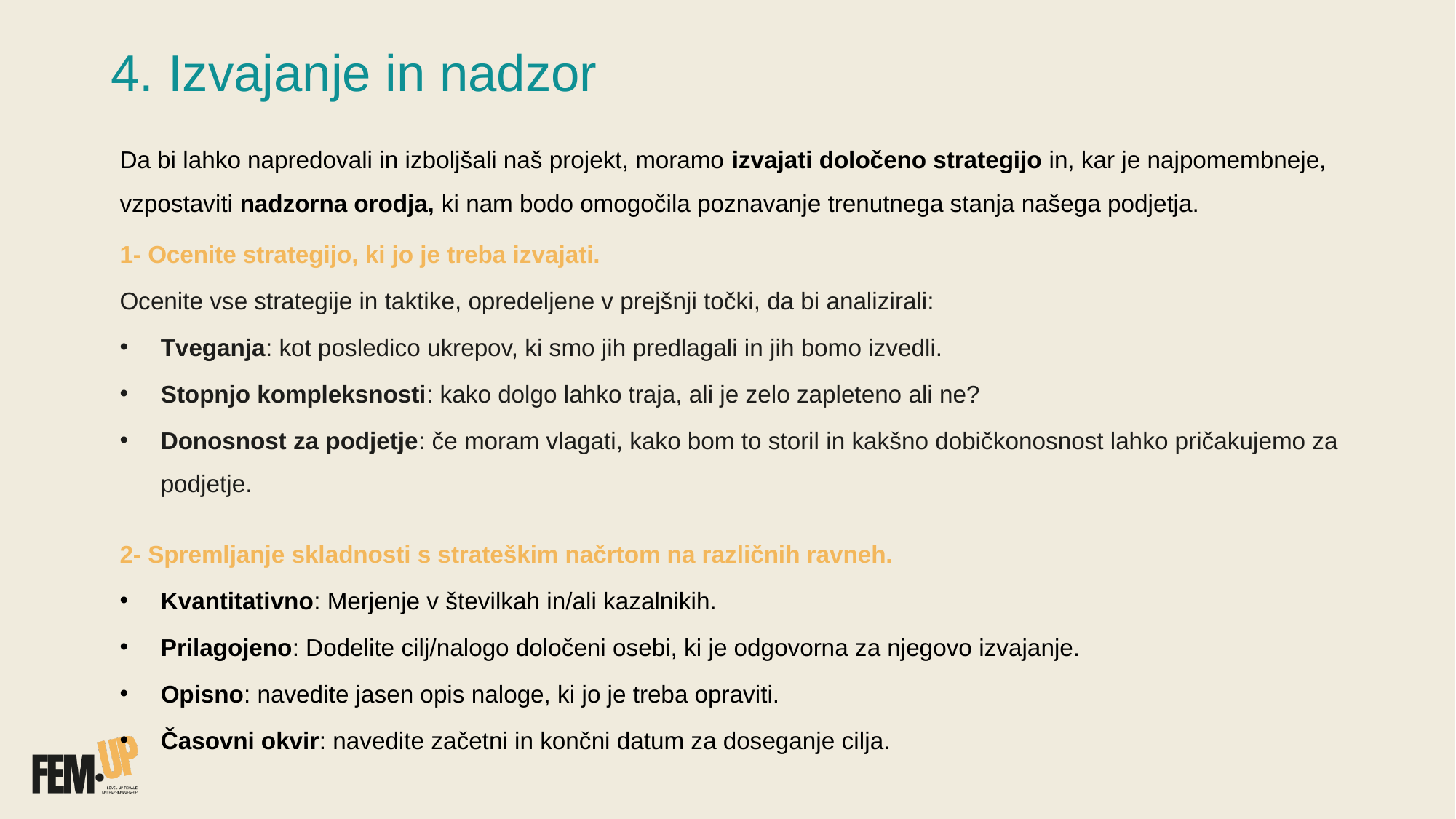

# 4. Izvajanje in nadzor
Da bi lahko napredovali in izboljšali naš projekt, moramo izvajati določeno strategijo in, kar je najpomembneje, vzpostaviti nadzorna orodja, ki nam bodo omogočila poznavanje trenutnega stanja našega podjetja.
1- Ocenite strategijo, ki jo je treba izvajati.
Ocenite vse strategije in taktike, opredeljene v prejšnji točki, da bi analizirali:
Tveganja: kot posledico ukrepov, ki smo jih predlagali in jih bomo izvedli.
Stopnjo kompleksnosti: kako dolgo lahko traja, ali je zelo zapleteno ali ne?
Donosnost za podjetje: če moram vlagati, kako bom to storil in kakšno dobičkonosnost lahko pričakujemo za podjetje.

2- Spremljanje skladnosti s strateškim načrtom na različnih ravneh.
Kvantitativno: Merjenje v številkah in/ali kazalnikih.
Prilagojeno: Dodelite cilj/nalogo določeni osebi, ki je odgovorna za njegovo izvajanje.
Opisno: navedite jasen opis naloge, ki jo je treba opraviti.
Časovni okvir: navedite začetni in končni datum za doseganje cilja.